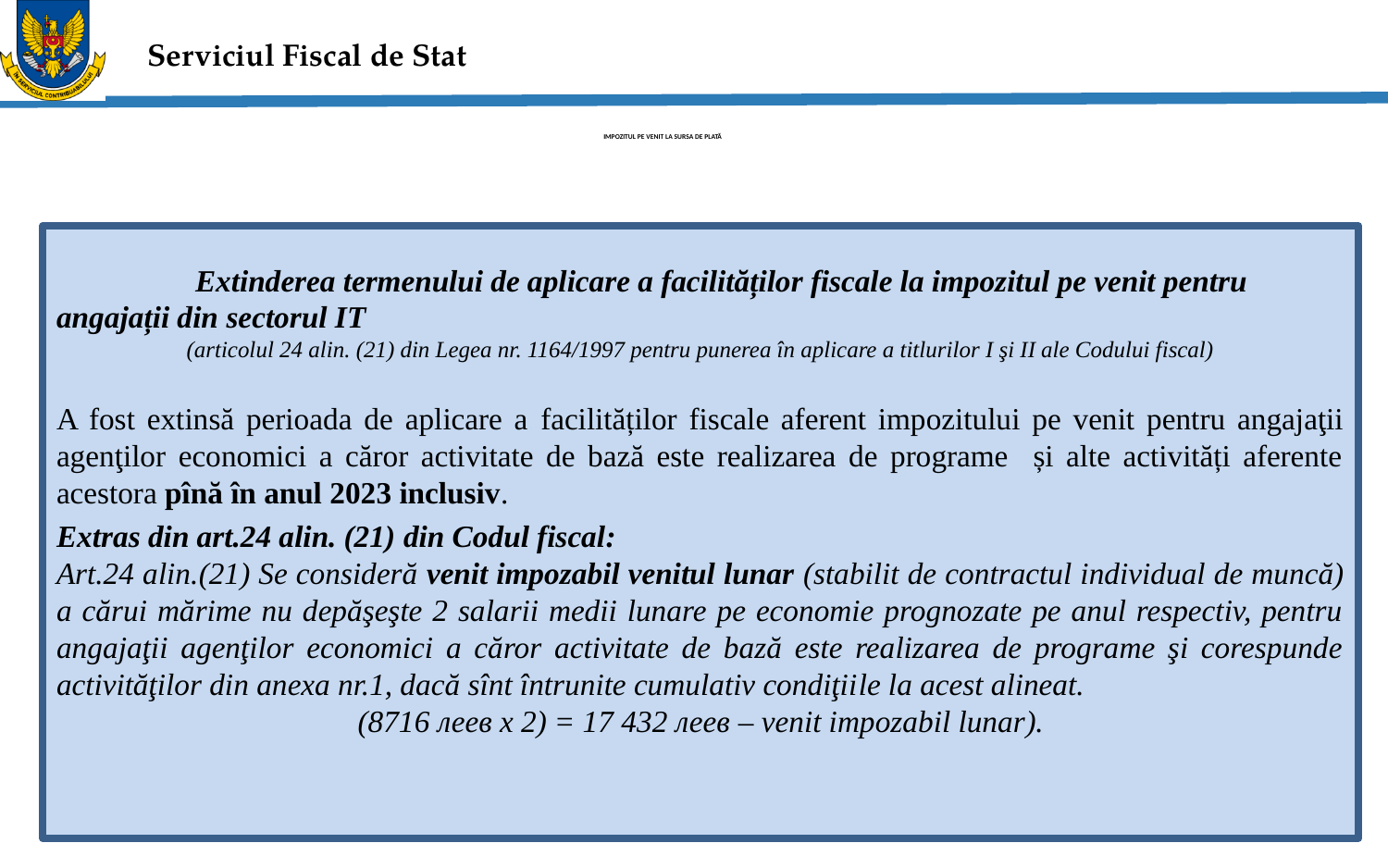

# IMPOZITUL PE VENIT LA SURSA DE PLATĂ

	Extinderea termenului de aplicare a facilităților fiscale la impozitul pe venit pentru angajații din sectorul IT
(articolul 24 alin. (21) din Legea nr. 1164/1997 pentru punerea în aplicare a titlurilor I şi II ale Codului fiscal)

A fost extinsă perioada de aplicare a facilităților fiscale aferent impozitului pe venit pentru angajaţii agenţilor economici a căror activitate de bază este realizarea de programe  și alte activități aferente acestora pînă în anul 2023 inclusiv.

Extras din art.24 alin. (21) din Codul fiscal:
Art.24 alin.(21) Se consideră venit impozabil venitul lunar (stabilit de contractul individual de muncă) a cărui mărime nu depăşeşte 2 salarii medii lunare pe economie prognozate pe anul respectiv, pentru angajaţii agenţilor economici a căror activitate de bază este realizarea de programe şi corespunde activităţilor din anexa nr.1, dacă sînt întrunite cumulativ condiţiile la acest alineat.
(8716 леев x 2) = 17 432 леев – venit impozabil lunar).

12